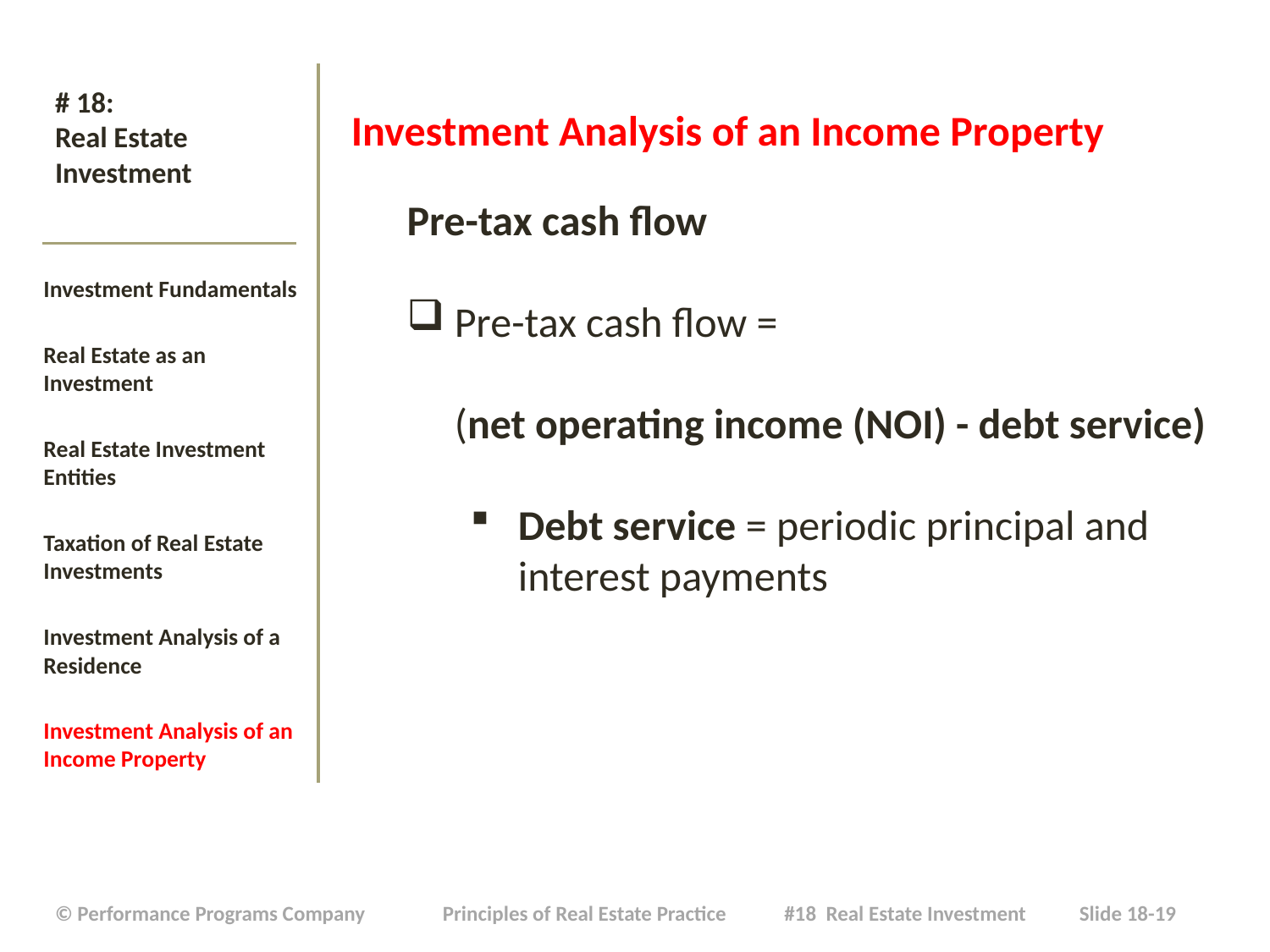

Investment Analysis of an Income Property

Pre-tax cash flow

Pre-tax cash flow =
(net operating income (NOI) - debt service)
Debt service = periodic principal and interest payments

# # 18: Real Estate Investment

Investment Fundamentals

Real Estate as an Investment

Real Estate Investment Entities

Taxation of Real Estate Investments

Investment Analysis of a Residence

Investment Analysis of an Income Property

| © Performance Programs Company Principles of Real Estate Practice #18 Real Estate Investment Slide 18-19 |
| --- |